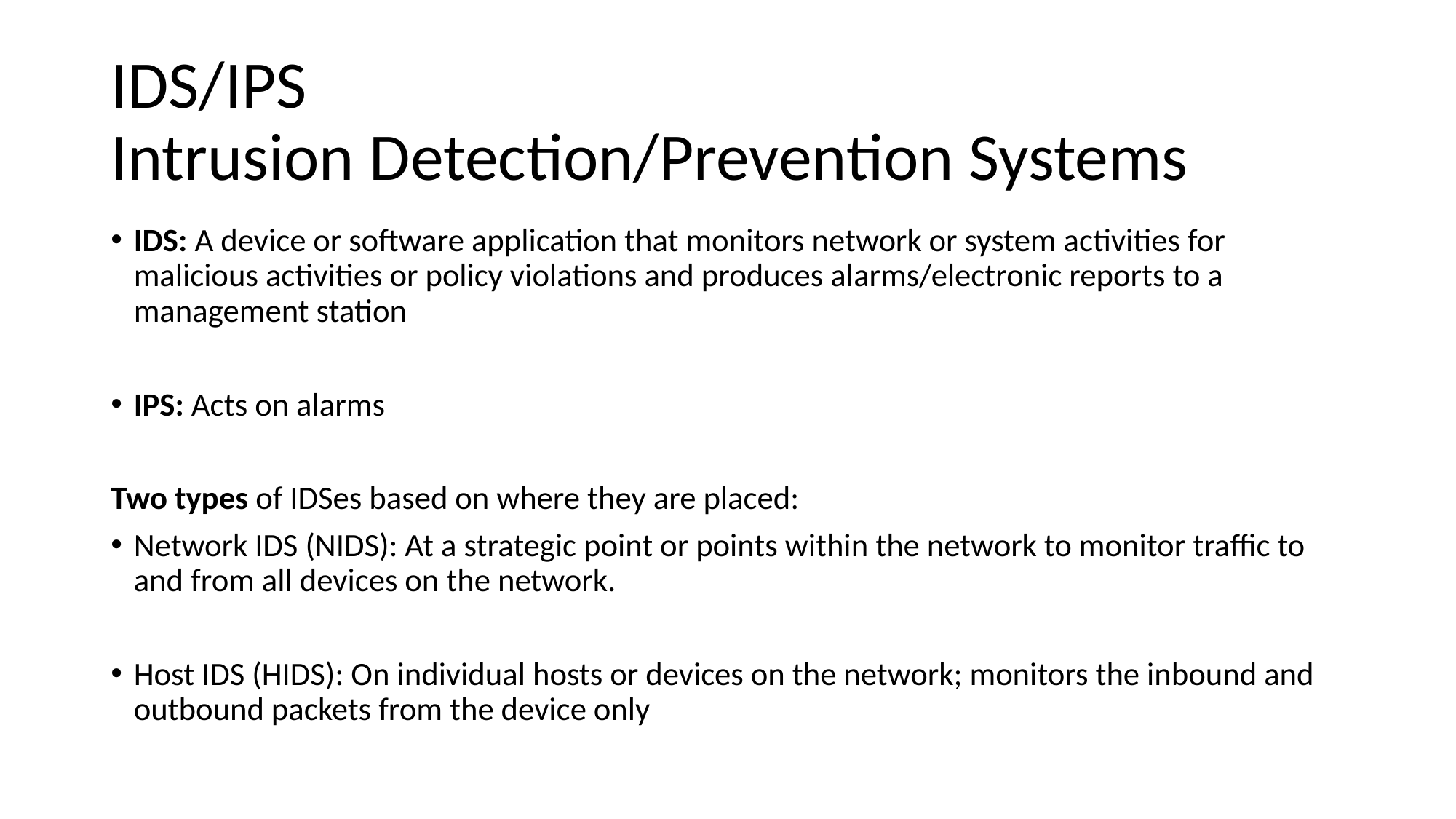

# IDS/IPS Intrusion Detection/Prevention Systems
IDS: A device or software application that monitors network or system activities for malicious activities or policy violations and produces alarms/electronic reports to a management station

IPS: Acts on alarms

Two types of IDSes based on where they are placed:
Network IDS (NIDS): At a strategic point or points within the network to monitor traffic to and from all devices on the network.

Host IDS (HIDS): On individual hosts or devices on the network; monitors the inbound and outbound packets from the device only